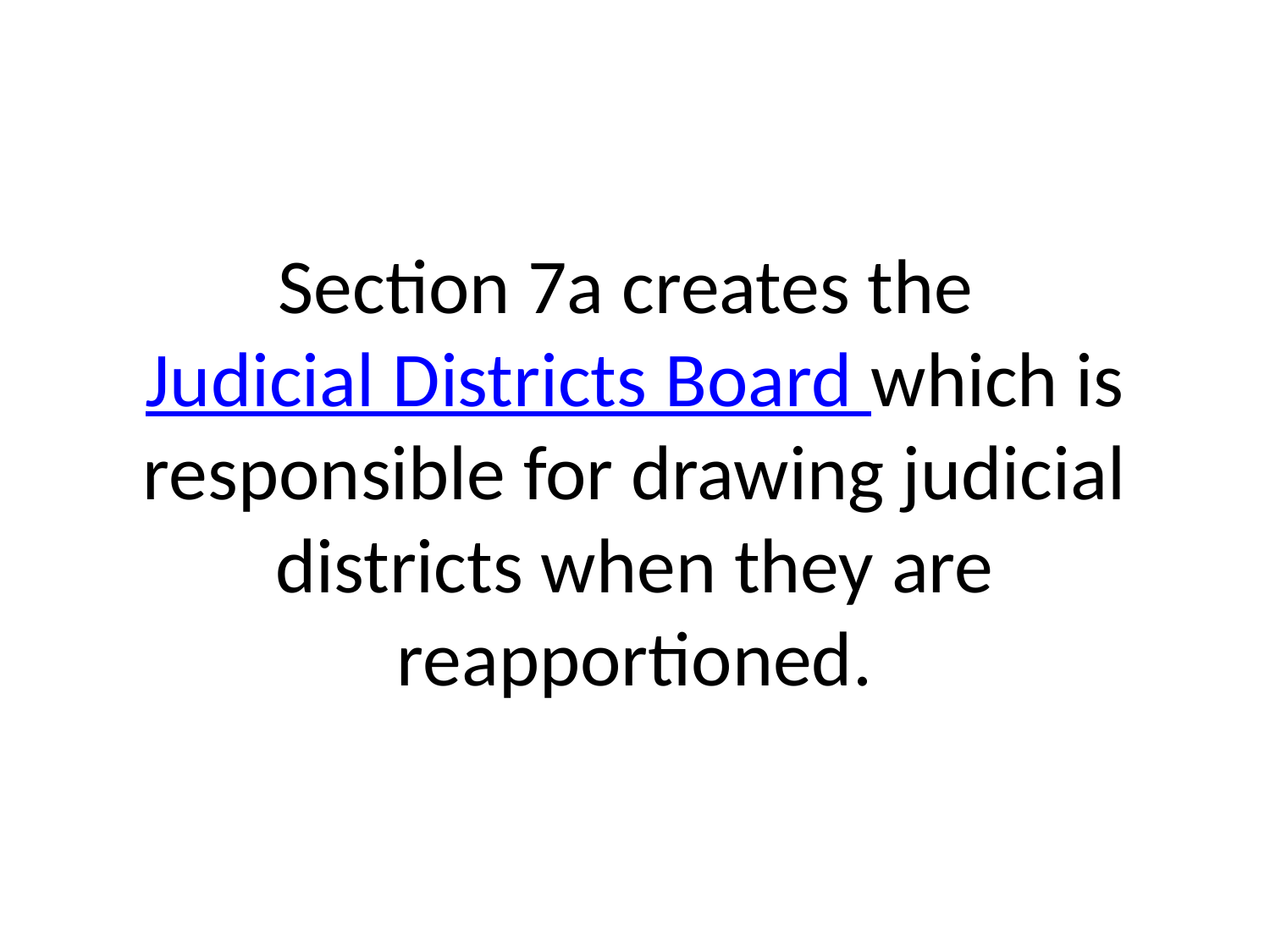

# Section 7a creates the Judicial Districts Board which is responsible for drawing judicial districts when they are reapportioned.